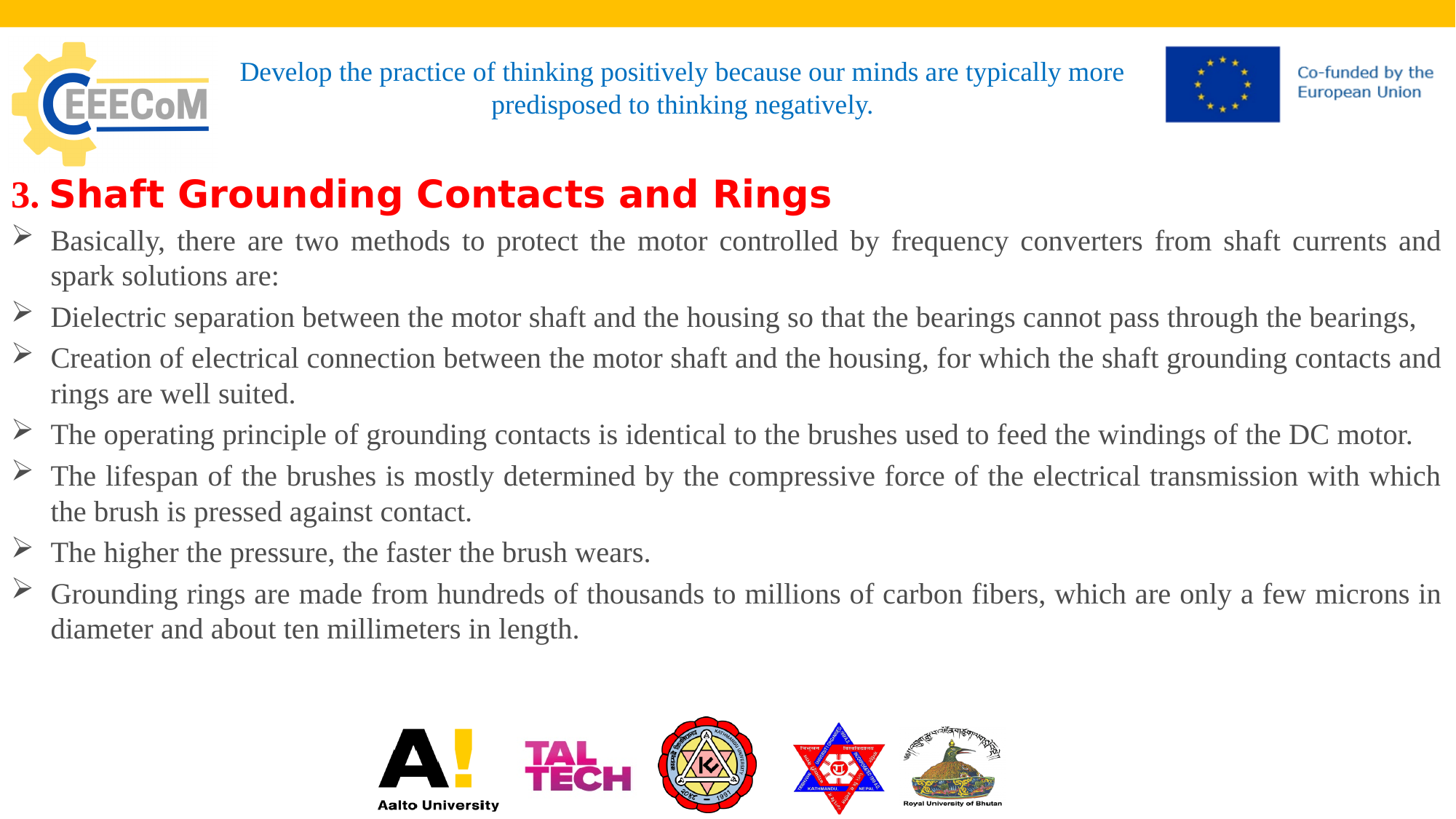

# Develop the practice of thinking positively because our minds are typically more predisposed to thinking negatively.
3. Shaft Grounding Contacts and Rings
Basically, there are two methods to protect the motor controlled by frequency converters from shaft currents and spark solutions are:
Dielectric separation between the motor shaft and the housing so that the bearings cannot pass through the bearings,
Creation of electrical connection between the motor shaft and the housing, for which the shaft grounding contacts and rings are well suited.
The operating principle of grounding contacts is identical to the brushes used to feed the windings of the DC motor.
The lifespan of the brushes is mostly determined by the compressive force of the electrical transmission with which the brush is pressed against contact.
The higher the pressure, the faster the brush wears.
Grounding rings are made from hundreds of thousands to millions of carbon fibers, which are only a few microns in diameter and about ten millimeters in length.